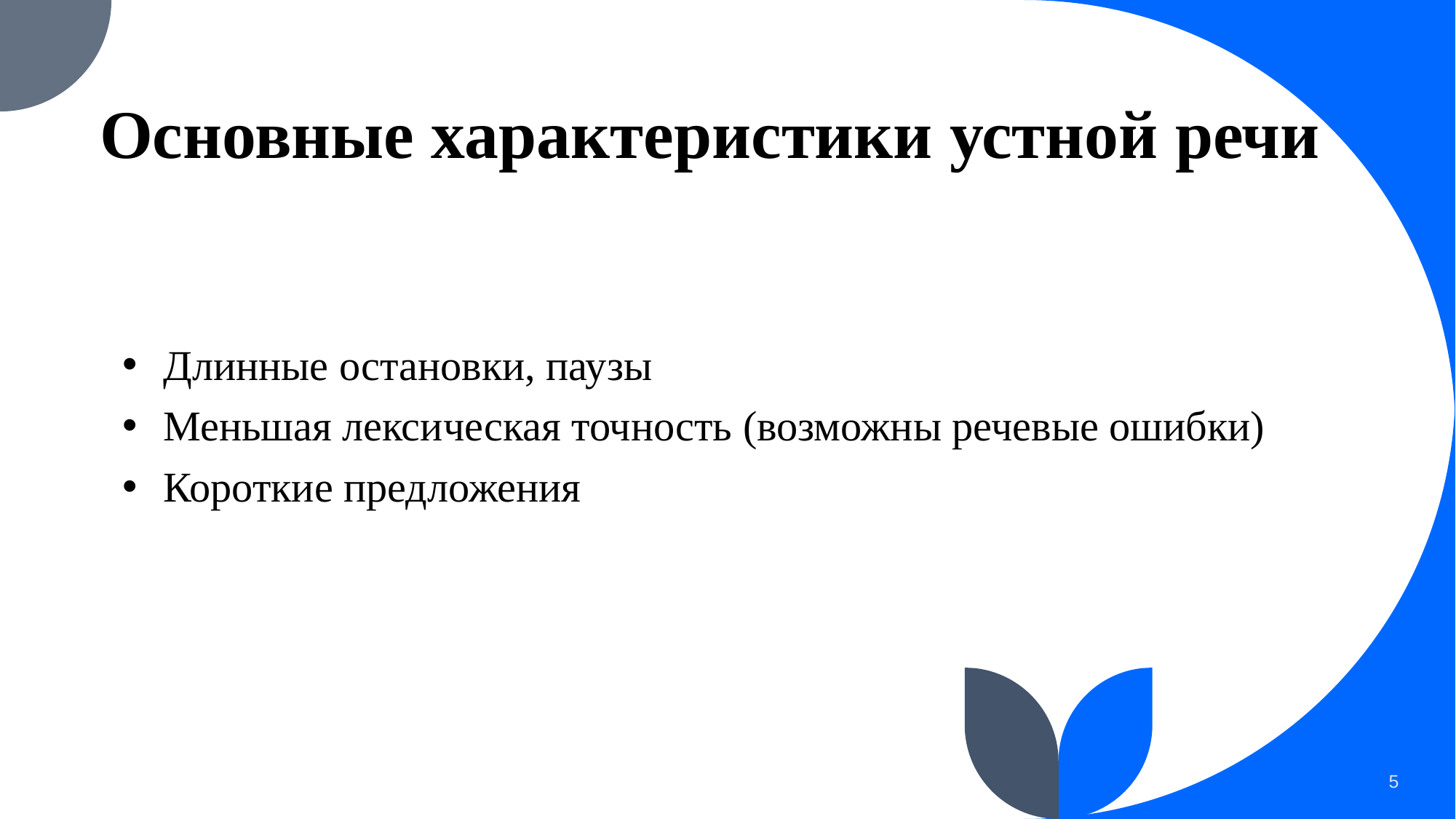

# Основные характеристики устной речи
Длинные остановки, паузы
Меньшая лексическая точность (возможны речевые ошибки)
Короткие предложения
5